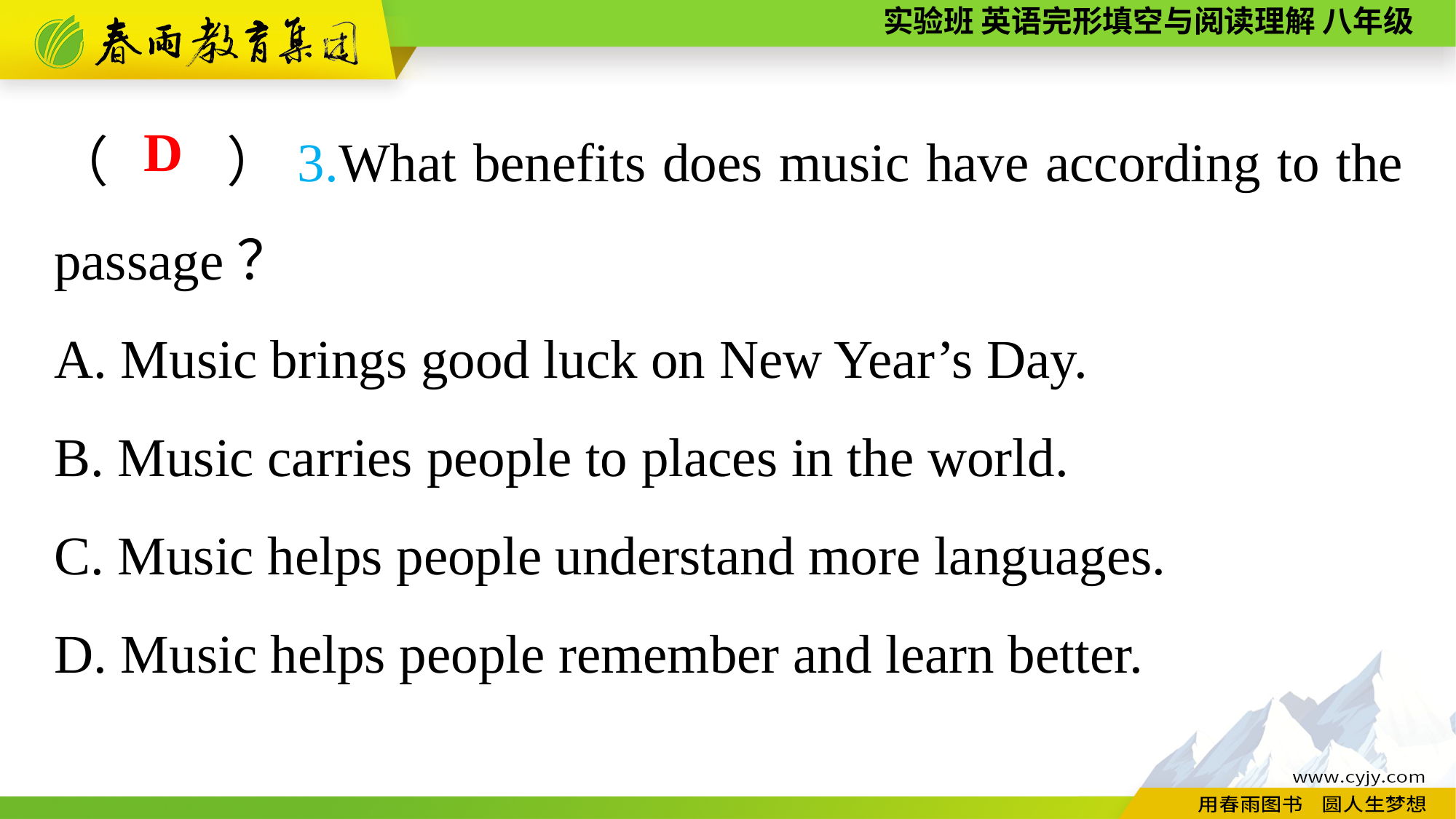

（　　）3.What benefits does music have according to the passage？
A. Music brings good luck on New Year’s Day.
B. Music carries people to places in the world.
C. Music helps people understand more languages.
D. Music helps people remember and learn better.
D